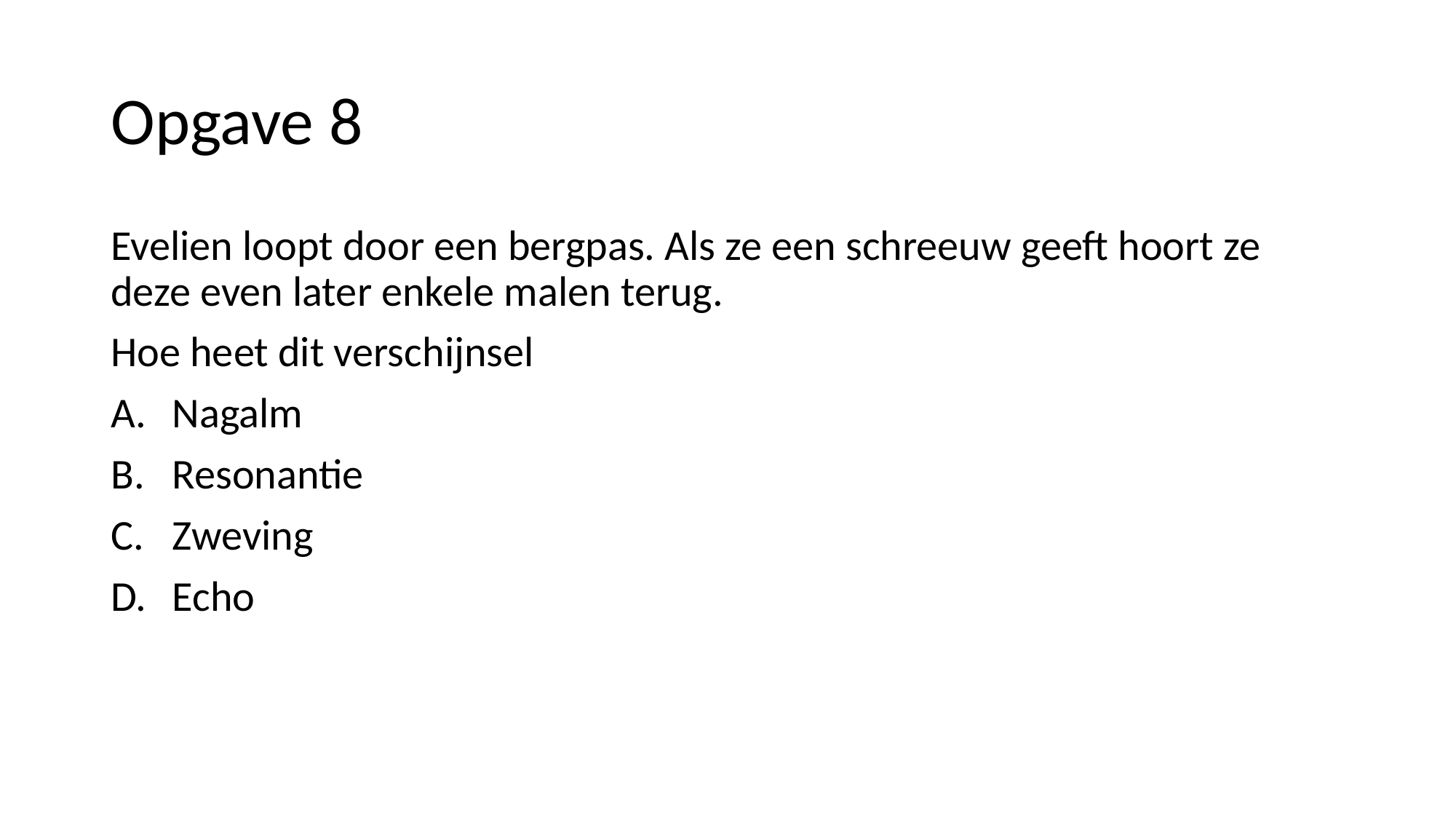

# Opgave 8
Evelien loopt door een bergpas. Als ze een schreeuw geeft hoort ze deze even later enkele malen terug.
Hoe heet dit verschijnsel
Nagalm
Resonantie
Zweving
Echo